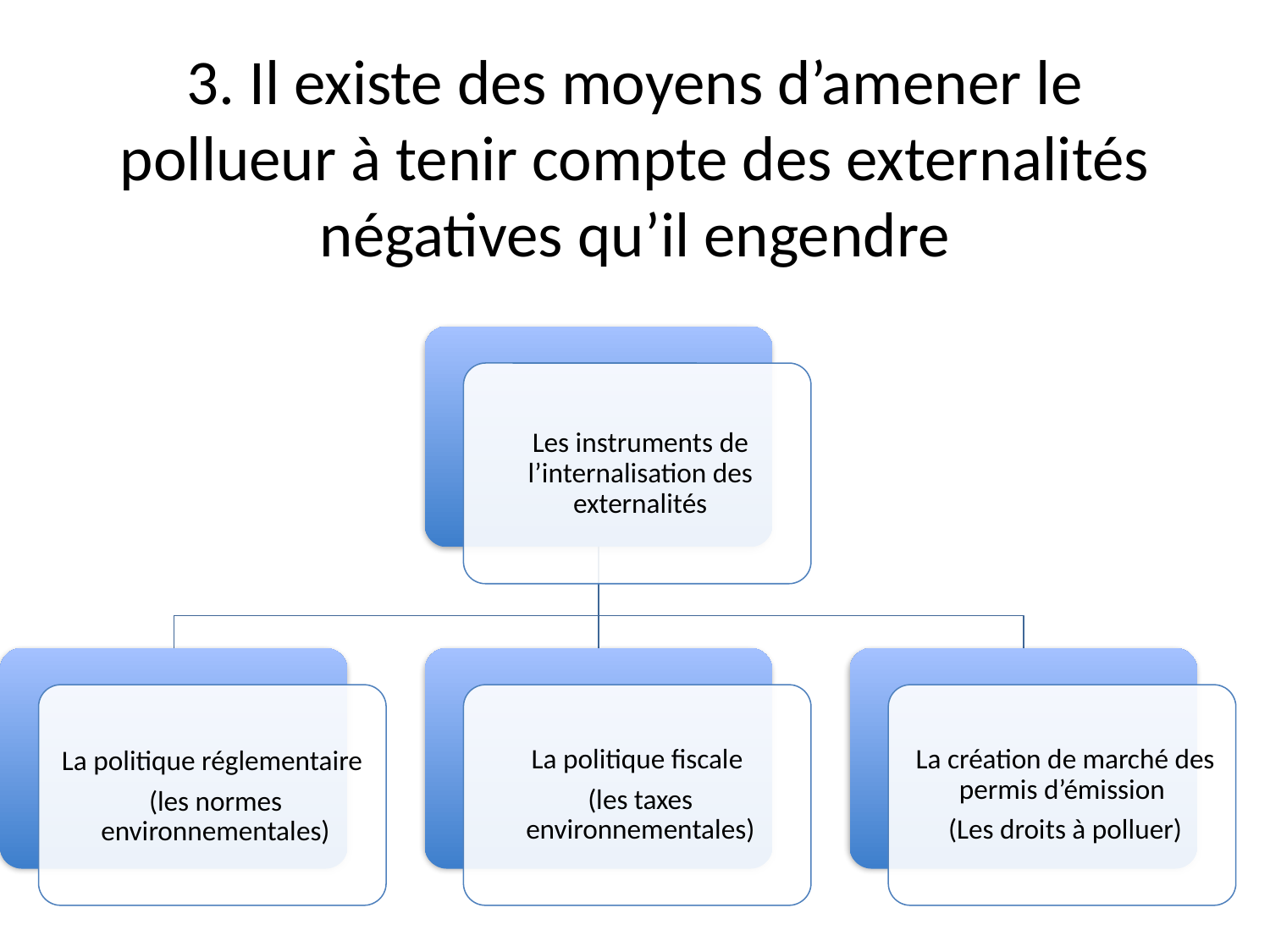

# 3. Il existe des moyens d’amener le pollueur à tenir compte des externalités négatives qu’il engendre
Les instruments de l’internalisation des externalités

La politique réglementaire
(les normes environnementales)

La politique fiscale
(les taxes environnementales)
La création de marché des permis d’émission
(Les droits à polluer)